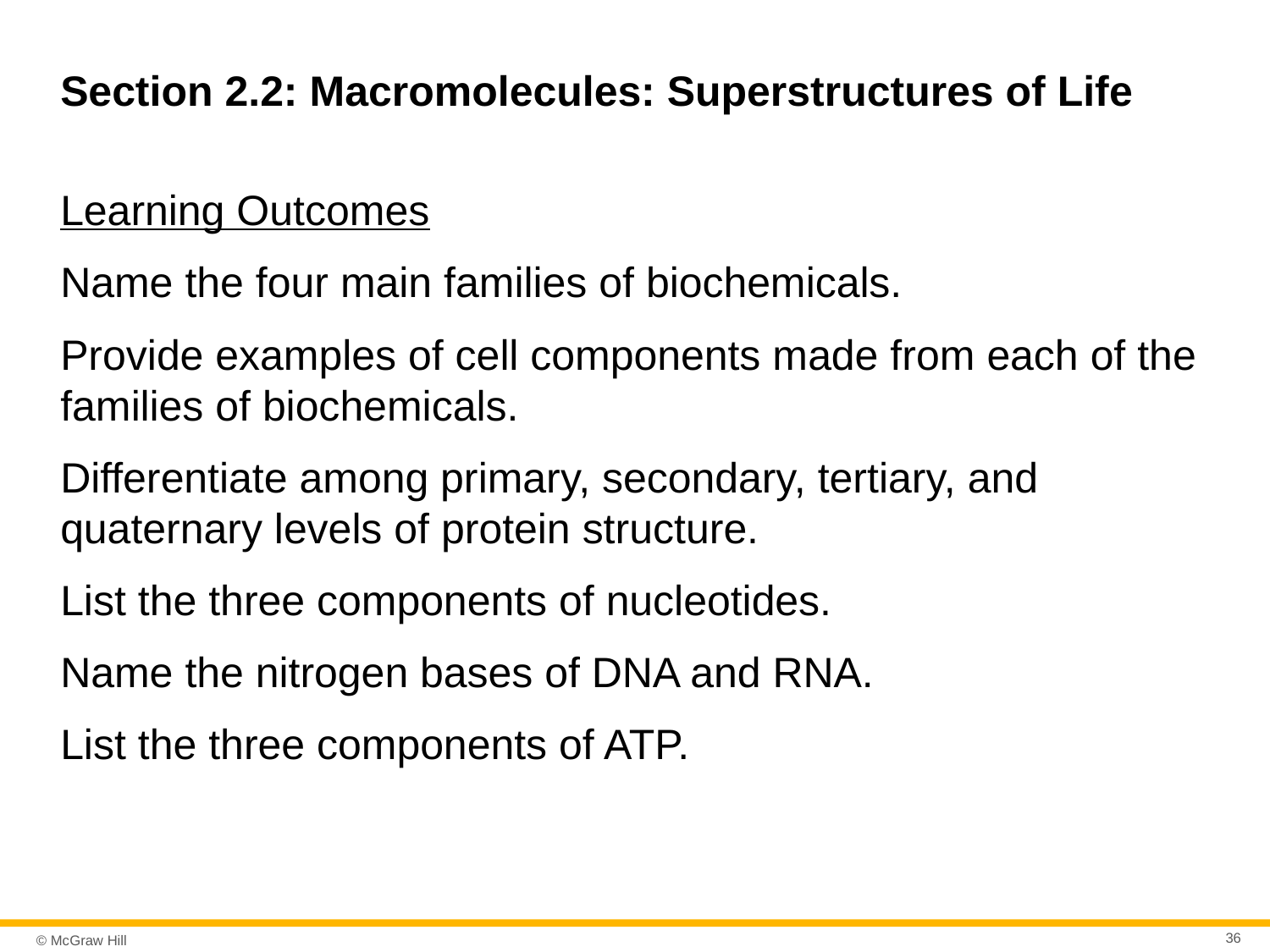

# Section 2.2: Macromolecules: Superstructures of Life
Learning Outcomes
Name the four main families of biochemicals.
Provide examples of cell components made from each of the families of biochemicals.
Differentiate among primary, secondary, tertiary, and quaternary levels of protein structure.
List the three components of nucleotides.
Name the nitrogen bases of DNA and RNA.
List the three components of ATP.